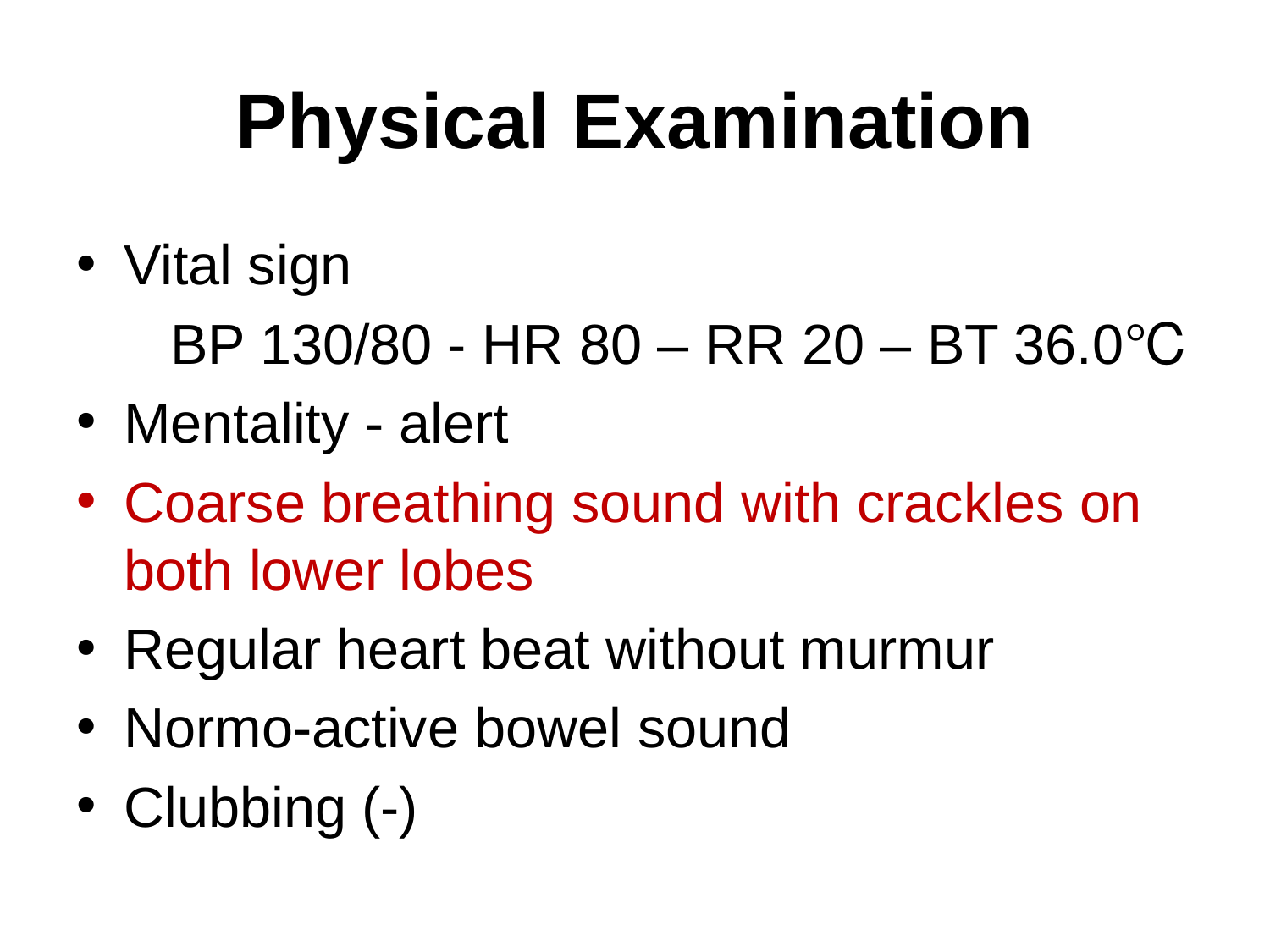

# Physical Examination
Vital sign
      BP 130/80 - HR 80 – RR 20 – BT 36.0℃
Mentality - alert
Coarse breathing sound with crackles on both lower lobes
Regular heart beat without murmur
Normo-active bowel sound
Clubbing (-)